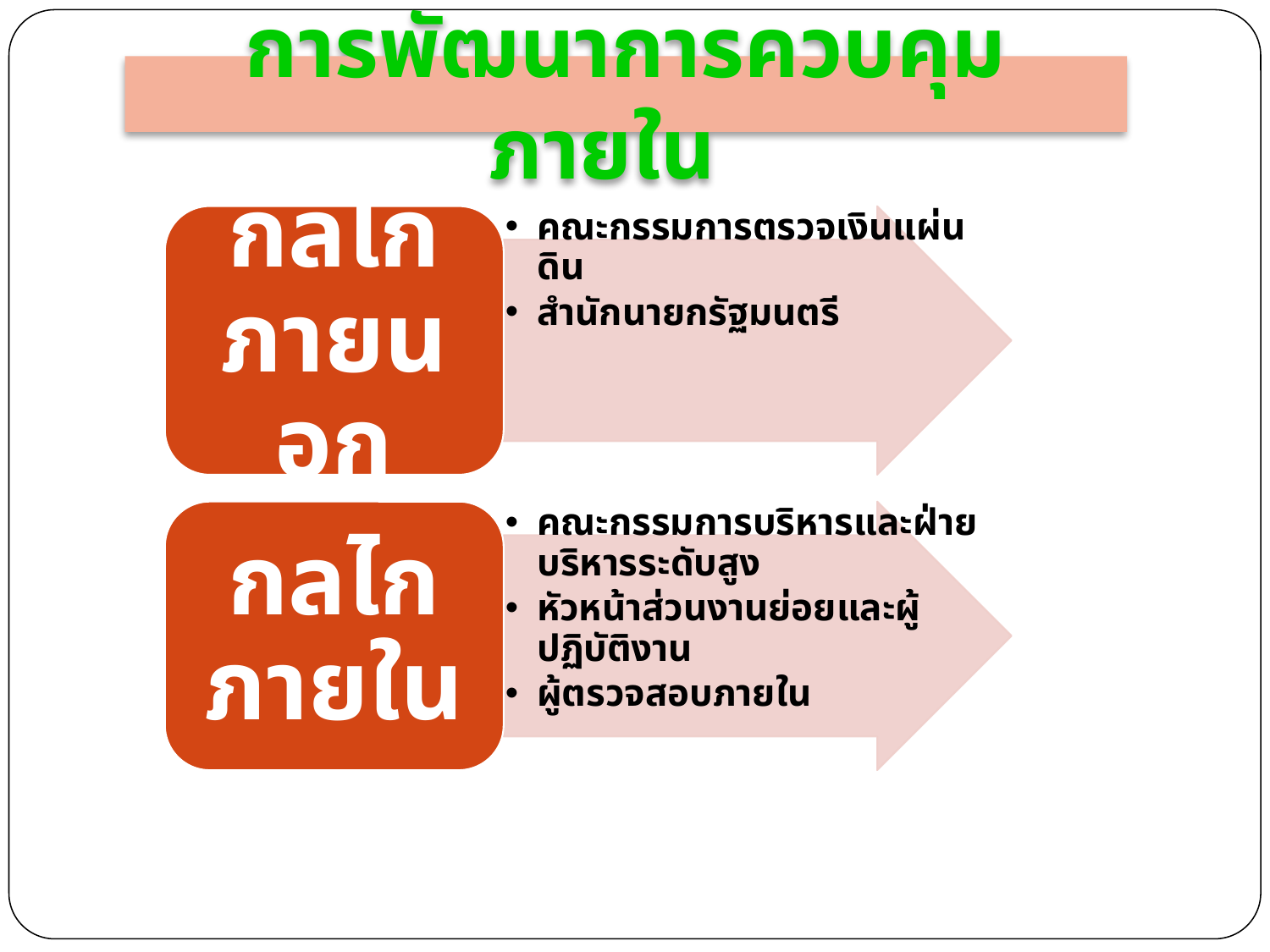

การพัฒนาการควบคุมภายใน

กลไกภายนอก

คณะกรรมการตรวจเงินแผ่นดิน
สำนักนายกรัฐมนตรี

กลไกภายใน

คณะกรรมการบริหารและฝ่ายบริหารระดับสูง
หัวหน้าส่วนงานย่อยและผู้ปฏิบัติงาน
ผู้ตรวจสอบภายใน